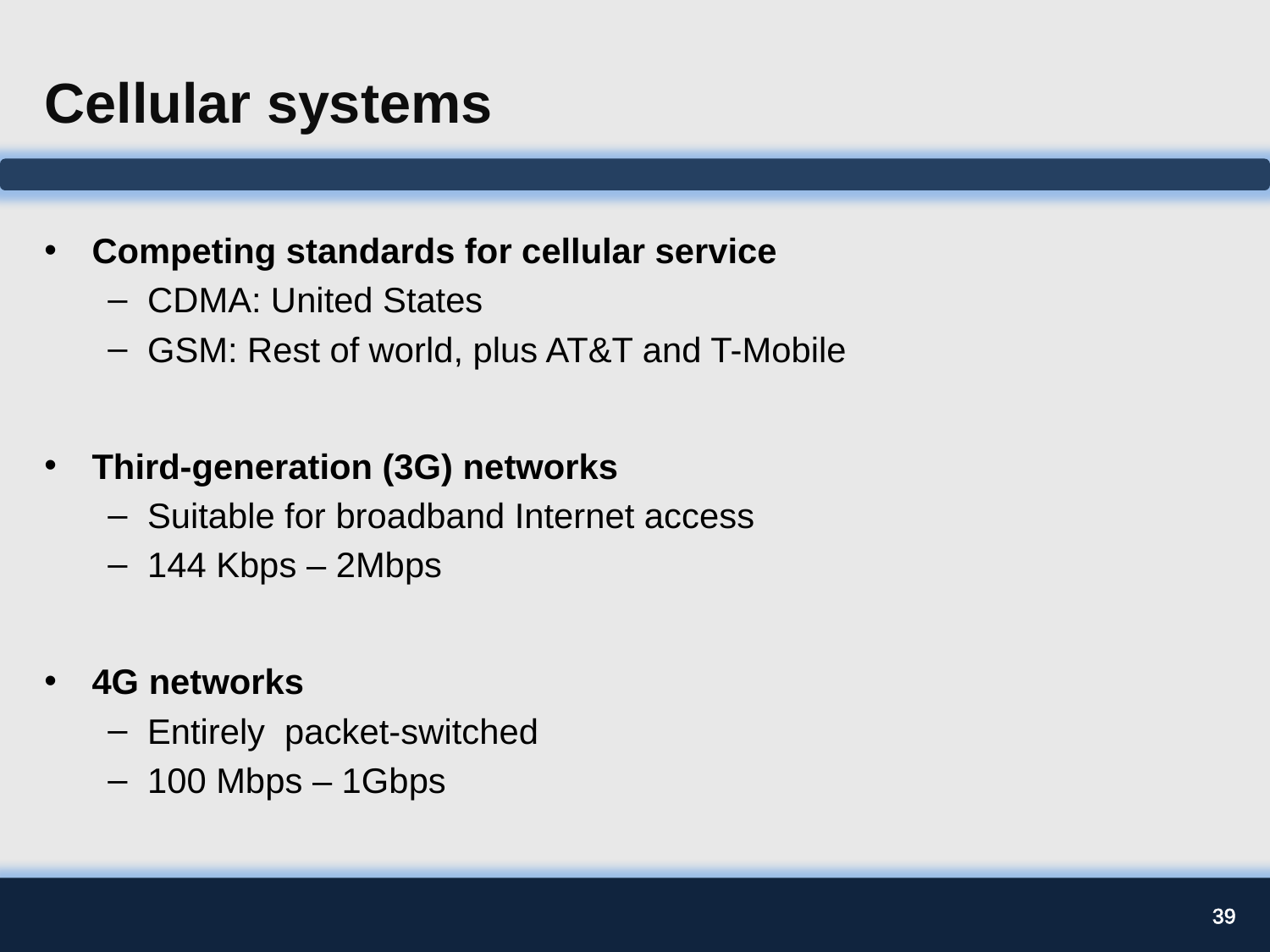

# Cellular systems
Competing standards for cellular service
CDMA: United States
GSM: Rest of world, plus AT&T and T-Mobile

Third-generation (3G) networks
Suitable for broadband Internet access
144 Kbps – 2Mbps

4G networks
Entirely  packet-switched
100 Mbps – 1Gbps

39